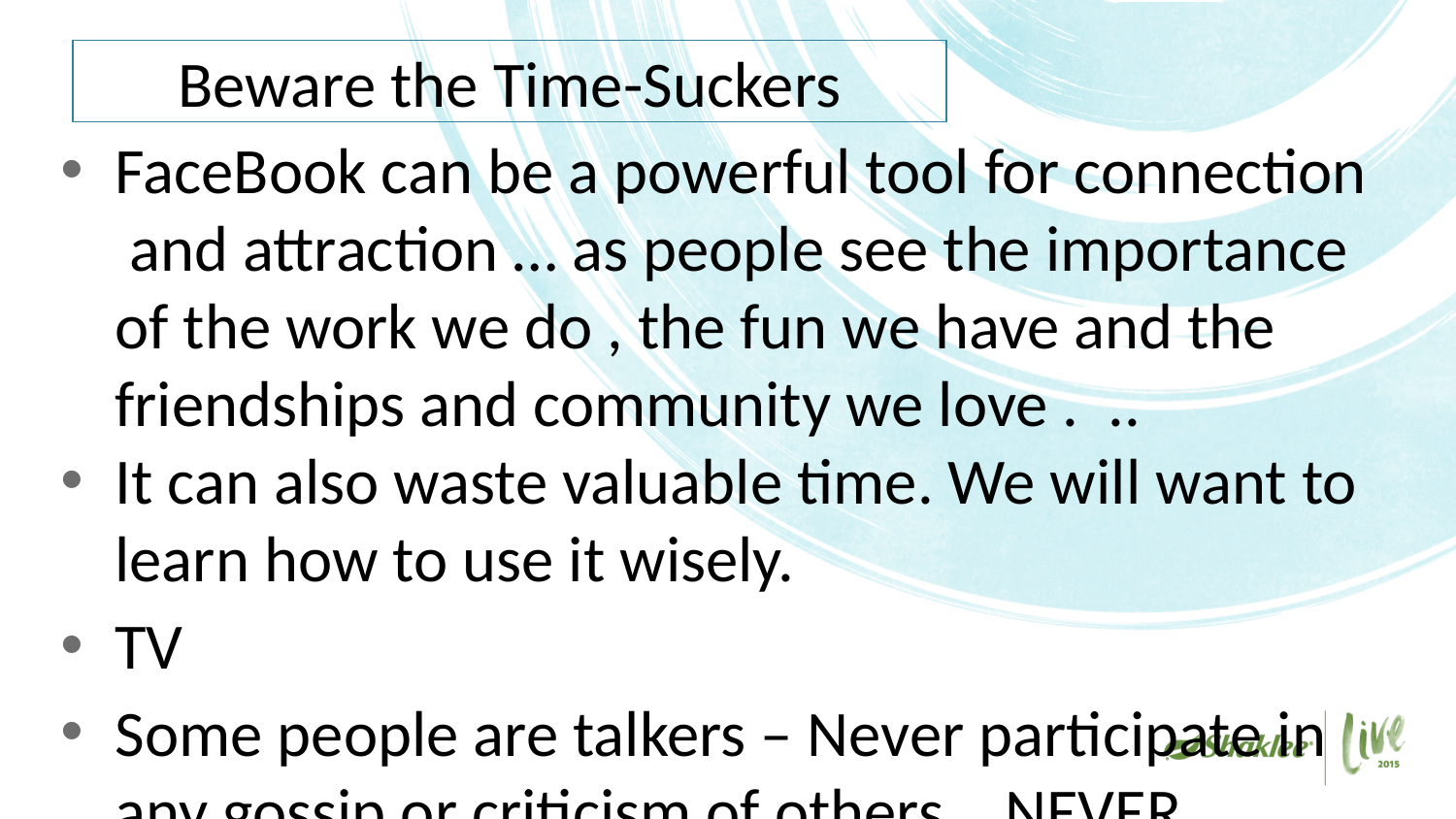

# Beware the Time-Suckers
FaceBook can be a powerful tool for connection  and attraction … as people see the importance of the work we do , the fun we have and the friendships and community we love .  ..
It can also waste valuable time. We will want to learn how to use it wisely.
TV
Some people are talkers – Never participate in any gossip or criticism of others .. NEVER …
	-- We will want to learn how to separate from negative energy
--and  how to tactfully let people know we only have 5 minutes, “so let’s make sure we get to the important things you wanted to discuss.”			Kristen